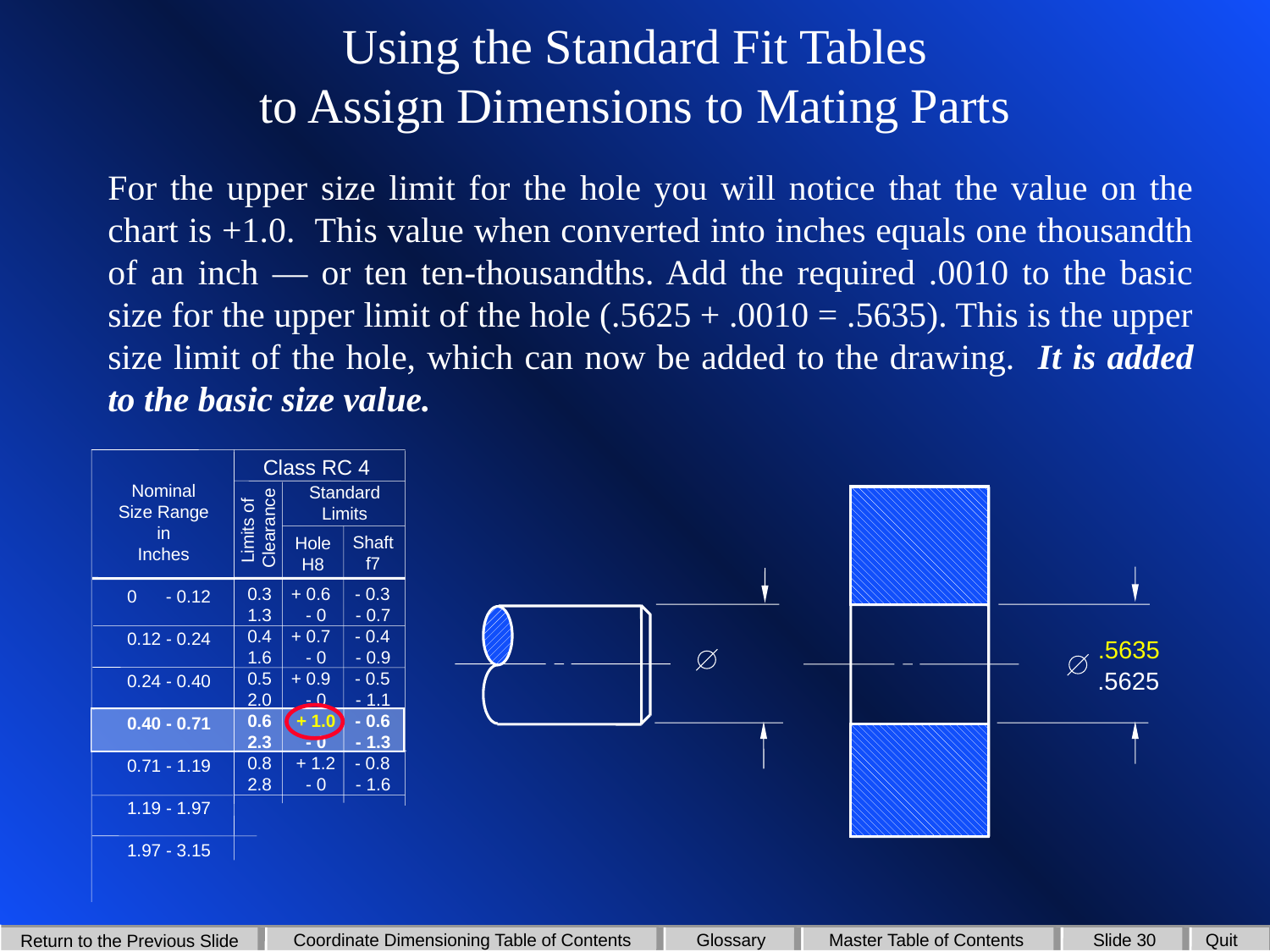

# Using the Standard Fit Tables to Assign Dimensions to Mating Parts
For the upper size limit for the hole you will notice that the value on the chart is +1.0.  This value when converted into inches equals one thousandth of an inch — or ten ten-thousandths. Add the required .0010 to the basic size for the upper limit of the hole (.5625 + .0010 = .5635). This is the upper size limit of the hole, which can now be added to the drawing.  It is added to the basic size value.

Class RC 4

Nominal
Size Range
in
Inches
Standard
Limits

Limits of
Clearance
Shaft
f7
Hole
H8

0.3    + 0.6     - 0.3
1.3       - 0      - 0.7
0.4    + 0.7     - 0.4
1.6       - 0      - 0.9
0.5    + 0.9     - 0.5
2.0       - 0      - 1.1
0.6     + 1.0    - 0.6
2.3       - 0      - 1.3
0.8     + 1.2    - 0.8
2.8       - 0      - 1.6

0      - 0.12

0.12 - 0.24

0.24 - 0.40

0.40 - 0.71

0.71 - 1.19

1.19 - 1.97

1.97 - 3.15

.5635

.5625